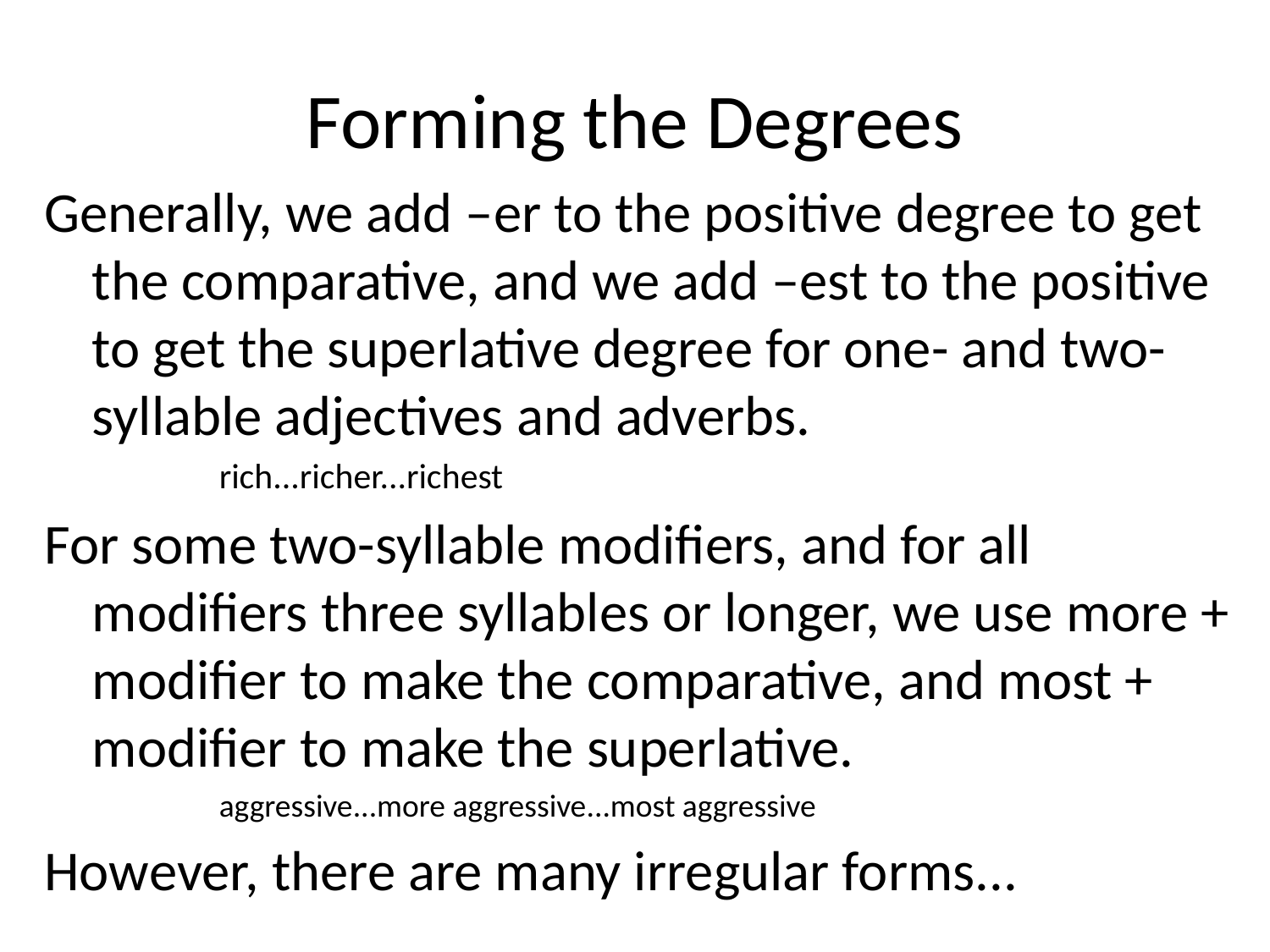

# Forming the Degrees
Generally, we add –er to the positive degree to get the comparative, and we add –est to the positive to get the superlative degree for one- and two-syllable adjectives and adverbs.
		rich...richer...richest
For some two-syllable modifiers, and for all modifiers three syllables or longer, we use more + modifier to make the comparative, and most + modifier to make the superlative.
		aggressive...more aggressive...most aggressive
However, there are many irregular forms...